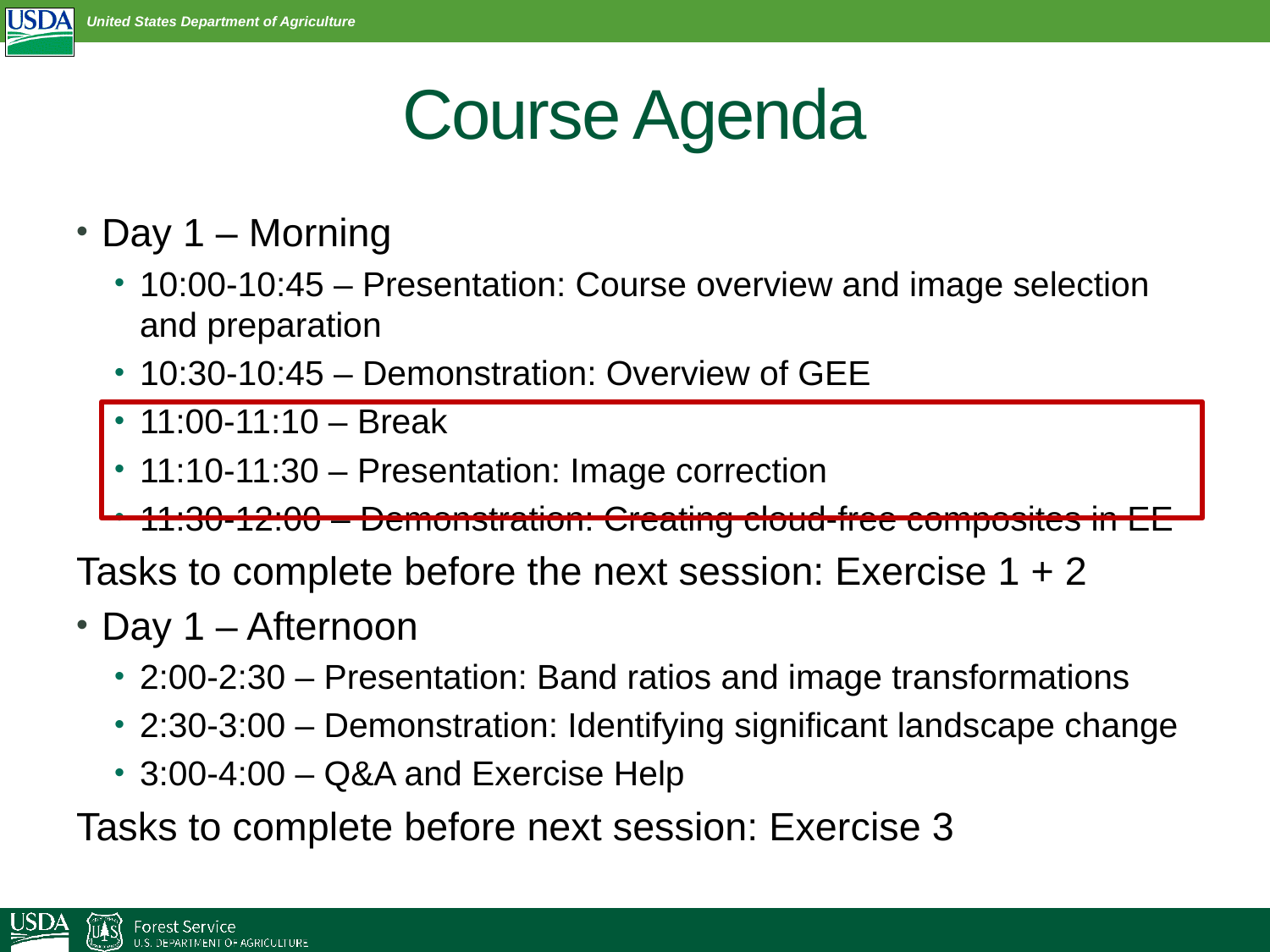

# Course Agenda
Day 1 – Morning
10:00-10:45 – Presentation: Course overview and image selection and preparation
10:30-10:45 – Demonstration: Overview of GEE
11:00-11:10 – Break
11:10-11:30 – Presentation: Image correction
11:30-12:00 – Demonstration: Creating cloud-free composites in EE
Tasks to complete before the next session: Exercise 1 + 2
Day 1 – Afternoon
2:00-2:30 – Presentation: Band ratios and image transformations
2:30-3:00 – Demonstration: Identifying significant landscape change
3:00-4:00 – Q&A and Exercise Help
Tasks to complete before next session: Exercise 3